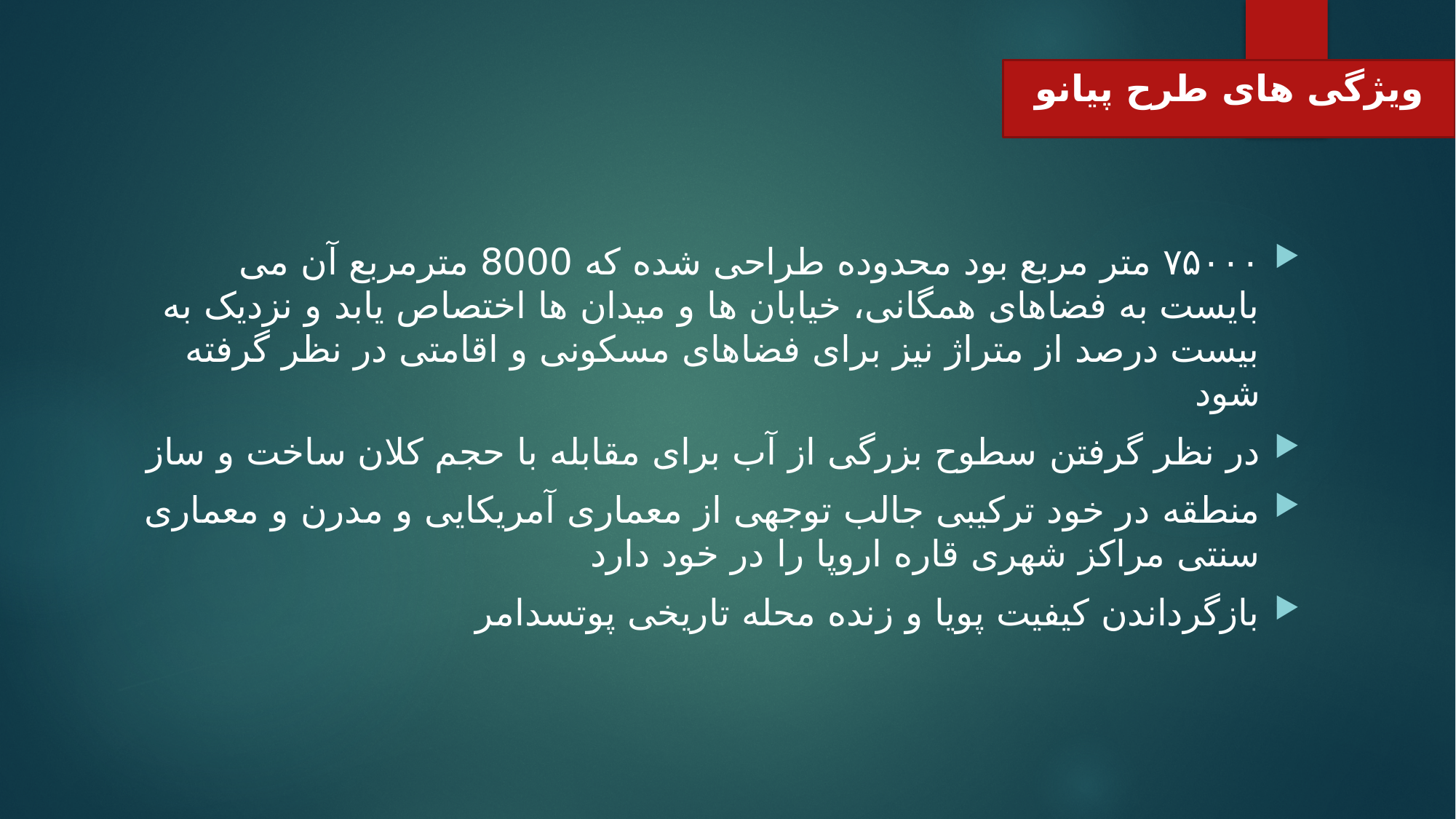

# ویژگی های طرح پیانو
۷۵۰۰۰ متر مربع بود محدوده طراحی شده که 8000 مترمربع آن می بایست به فضاهای همگانی، خیابان ها و میدان ها اختصاص یابد و نزدیک به بیست درصد از متراژ نیز برای فضاهای مسکونی و اقامتی در نظر گرفته شود
در نظر گرفتن سطوح بزرگی از آب برای مقابله با حجم کلان ساخت و ساز
منطقه‌ در خود ترکیبی جالب توجهی از معماری آمریکایی و مدرن و معماری سنتی مراکز شهری قاره اروپا را در خود دارد
بازگرداندن کیفیت پویا و زنده محله تاریخی پوتسدامر